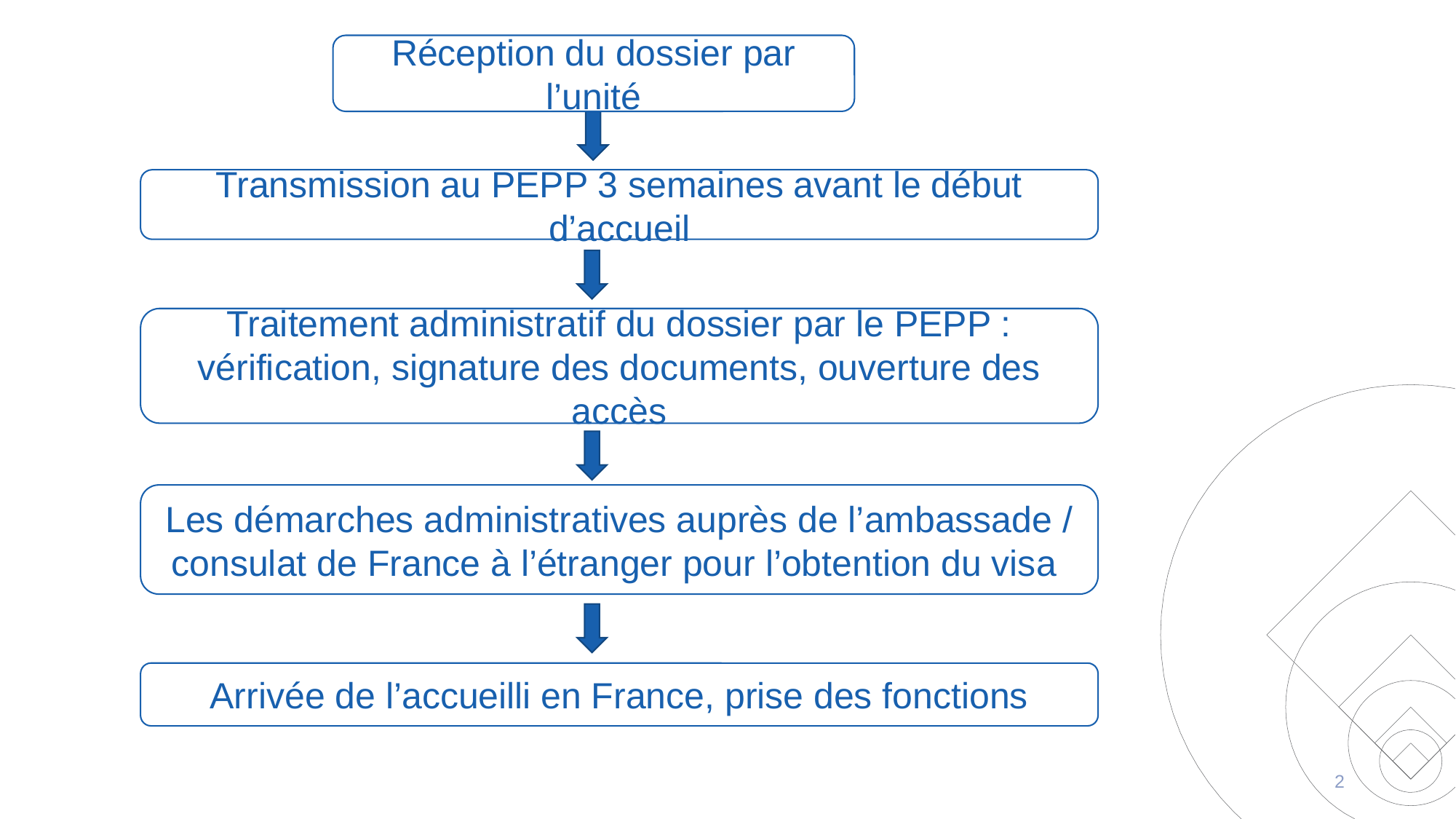

Réception du dossier par l’unité

Transmission au PEPP 3 semaines avant le début d’accueil

Traitement administratif du dossier par le PEPP : vérification, signature des documents, ouverture des accès

Les démarches administratives auprès de l’ambassade / consulat de France à l’étranger pour l’obtention du visa

Arrivée de l’accueilli en France, prise des fonctions
2